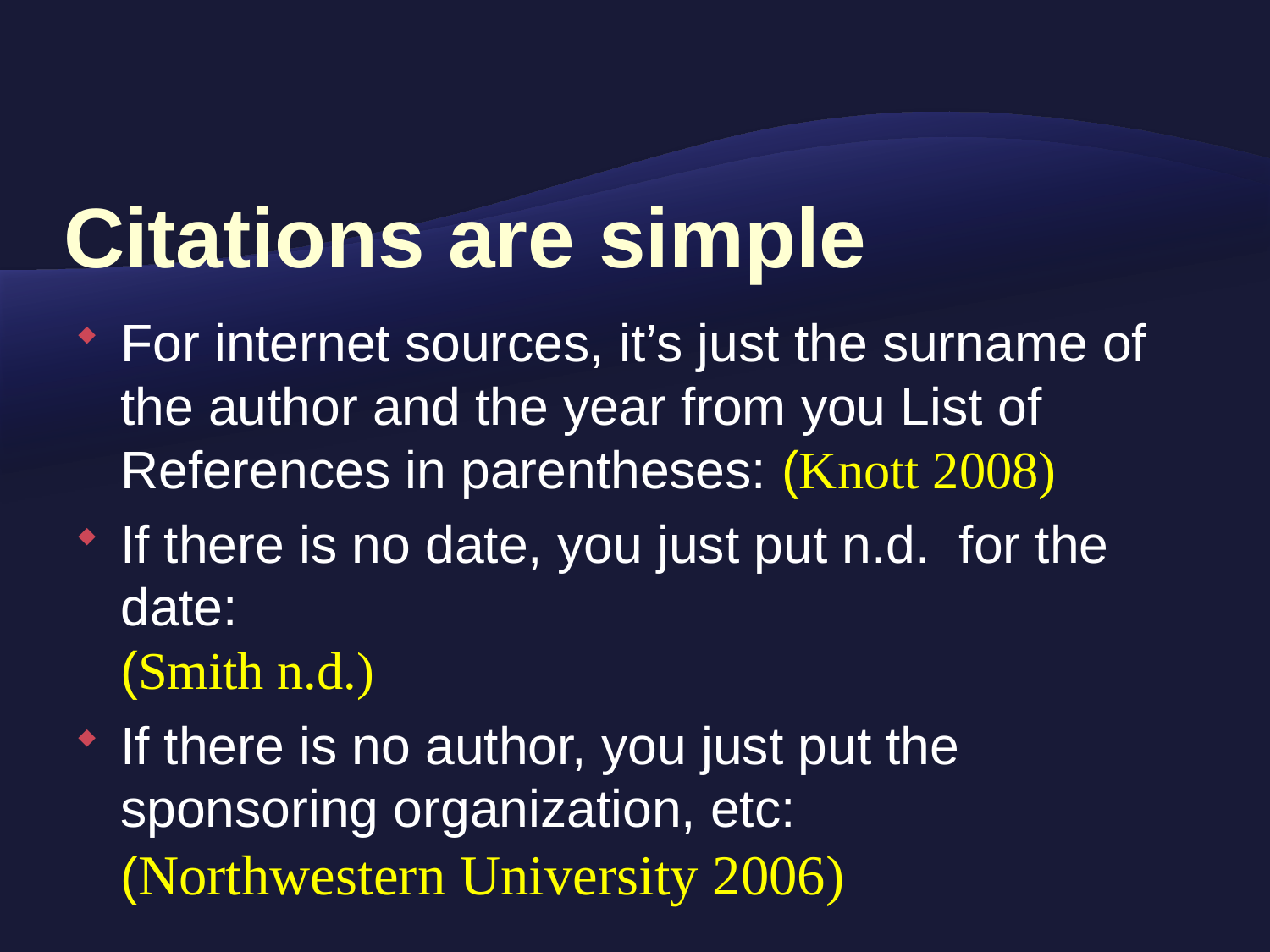

# Citations are simple
For internet sources, it’s just the surname of the author and the year from you List of References in parentheses: (Knott 2008)
If there is no date, you just put n.d.  for the date:
(Smith n.d.)
If there is no author, you just put the sponsoring organization, etc:
(Northwestern University 2006)